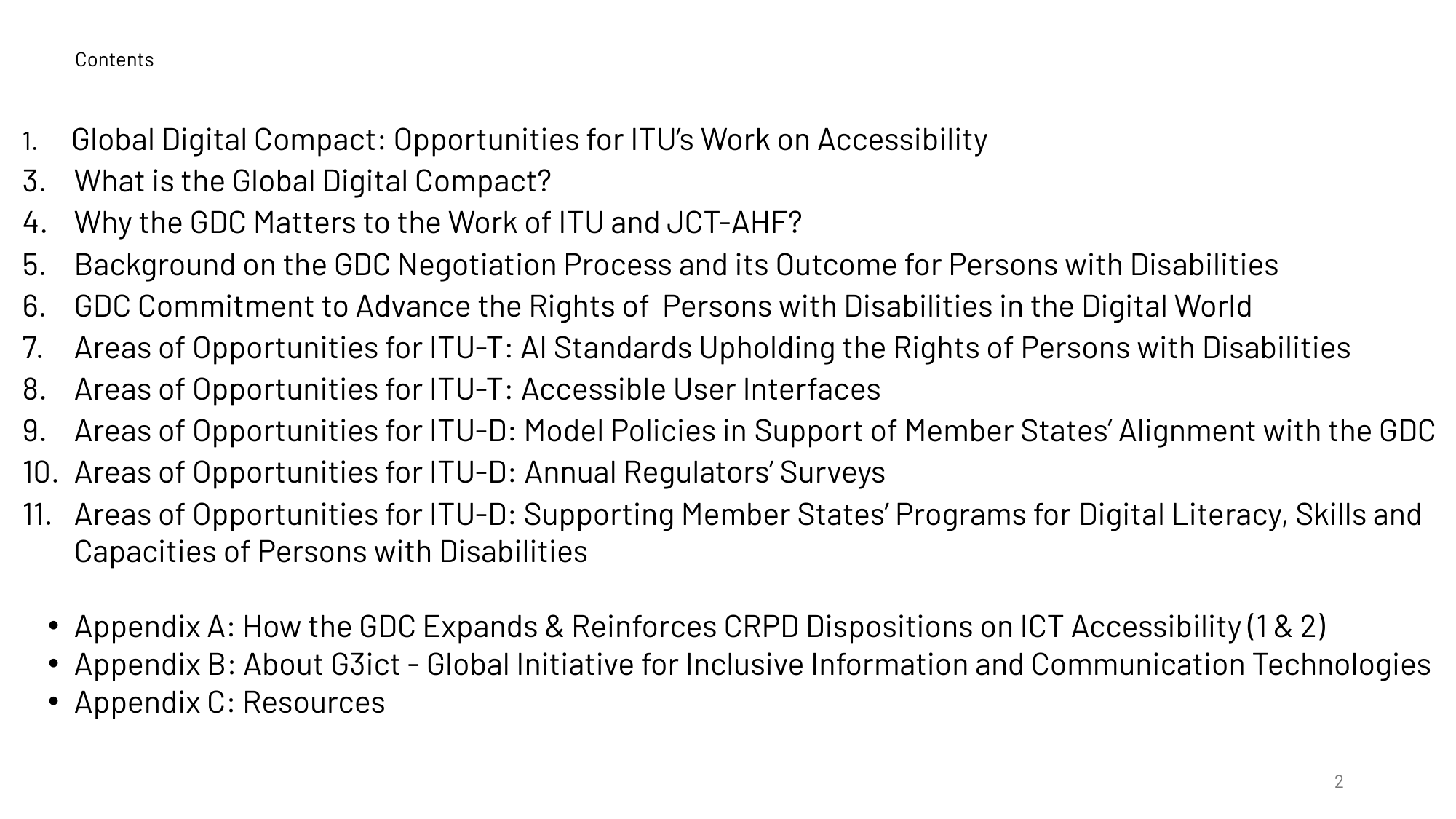

# Contents
1.	Global Digital Compact: Opportunities for ITU’s Work on Accessibility
What is the Global Digital Compact?
Why the GDC Matters to the Work of ITU and JCT-AHF?
Background on the GDC Negotiation Process and its Outcome for Persons with Disabilities
GDC Commitment to Advance the Rights of  Persons with Disabilities in the Digital World
Areas of Opportunities for ITU-T: AI Standards Upholding the Rights of Persons with Disabilities
Areas of Opportunities for ITU-T: Accessible User Interfaces
Areas of Opportunities for ITU-D: Model Policies in Support of Member States’ Alignment with the GDC
Areas of Opportunities for ITU-D: Annual Regulators’ Surveys
Areas of Opportunities for ITU-D: Supporting Member States’ Programs for Digital Literacy, Skills and Capacities of Persons with Disabilities
Appendix A: How the GDC Expands & Reinforces CRPD Dispositions on ICT Accessibility (1 & 2)
Appendix B: About G3ict - Global Initiative for Inclusive Information and Communication Technologies
Appendix C: Resources

2